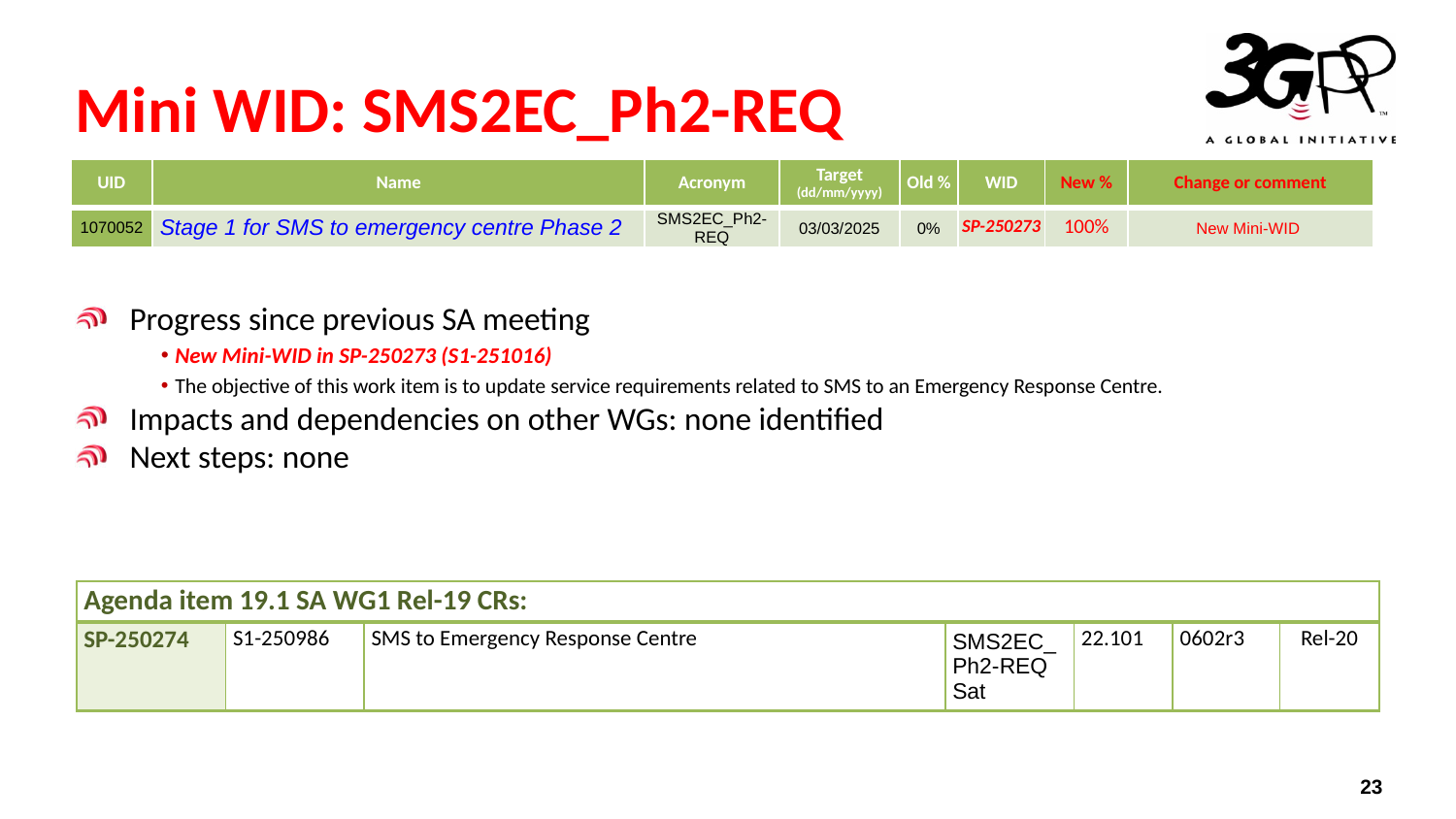

# Mini WID: SMS2EC_Ph2-REQ
| UID | Name | Acronym | Target (dd/mm/yyyy) | Old % | WID | New % | Change or comment |
| --- | --- | --- | --- | --- | --- | --- | --- |
| 1070052 | Stage 1 for SMS to emergency centre Phase 2 | SMS2EC\_Ph2-REQ | 03/03/2025 | 0% | SP-250273 | 100% | New Mini-WID |

Progress since previous SA meeting
New Mini-WID in SP-250273 (S1-251016)
The objective of this work item is to update service requirements related to SMS to an Emergency Response Centre.
Impacts and dependencies on other WGs: none identified
Next steps: none
| Agenda item 19.1 SA WG1 Rel-19 CRs: |  |  |  |  |  |  |
| --- | --- | --- | --- | --- | --- | --- |
| SP-250274 | S1-250986 | SMS to Emergency Response Centre | SMS2EC\_Ph2-REQ Sat | 22.101 | 0602r3 | Rel-20 |